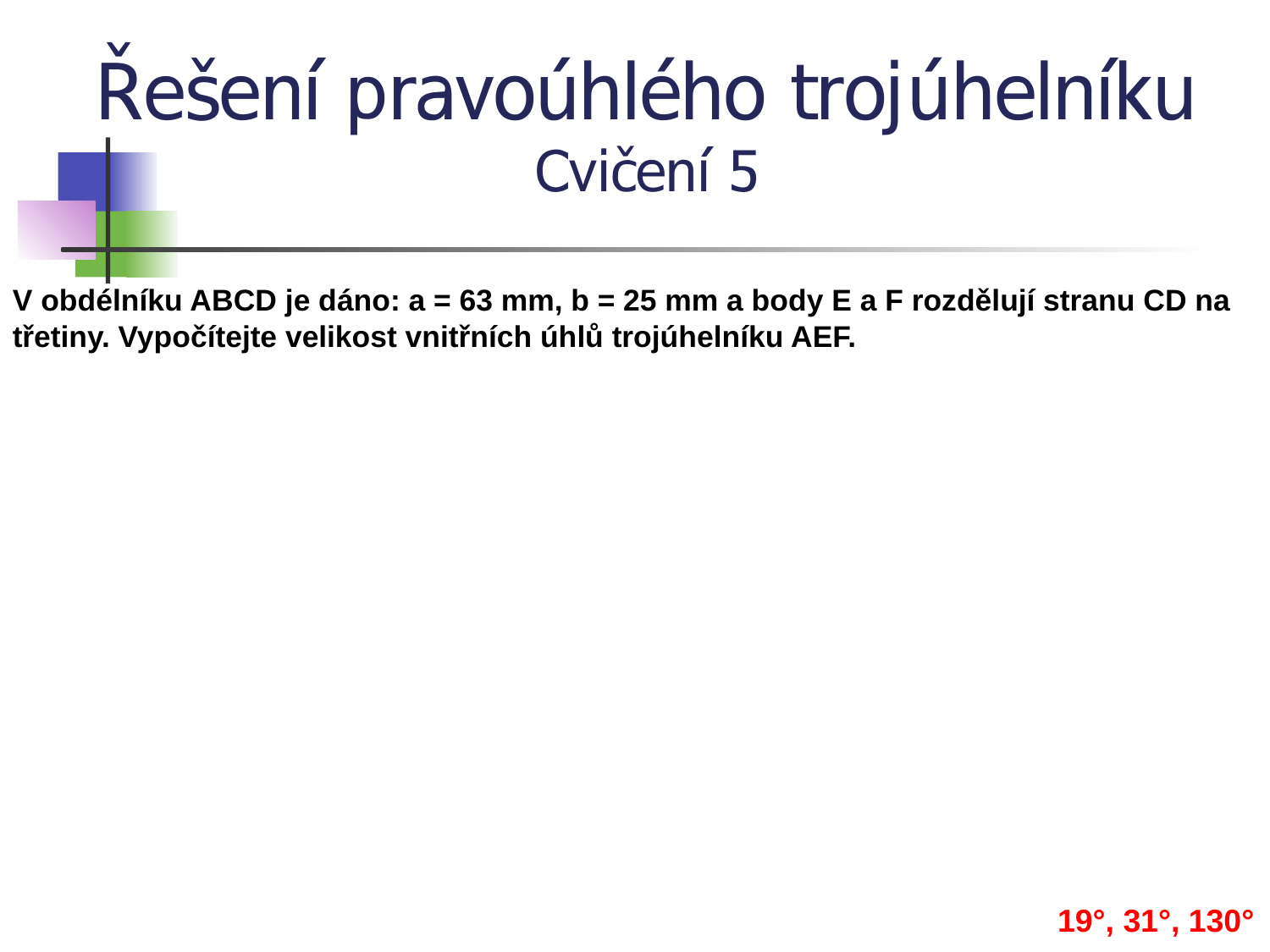

Řešení pravoúhlého trojúhelníku
Cvičení 5
V obdélníku ABCD je dáno: a = 63 mm, b = 25 mm a body E a F rozdělují stranu CD na třetiny. Vypočítejte velikost vnitřních úhlů trojúhelníku AEF.
19°, 31°, 130°